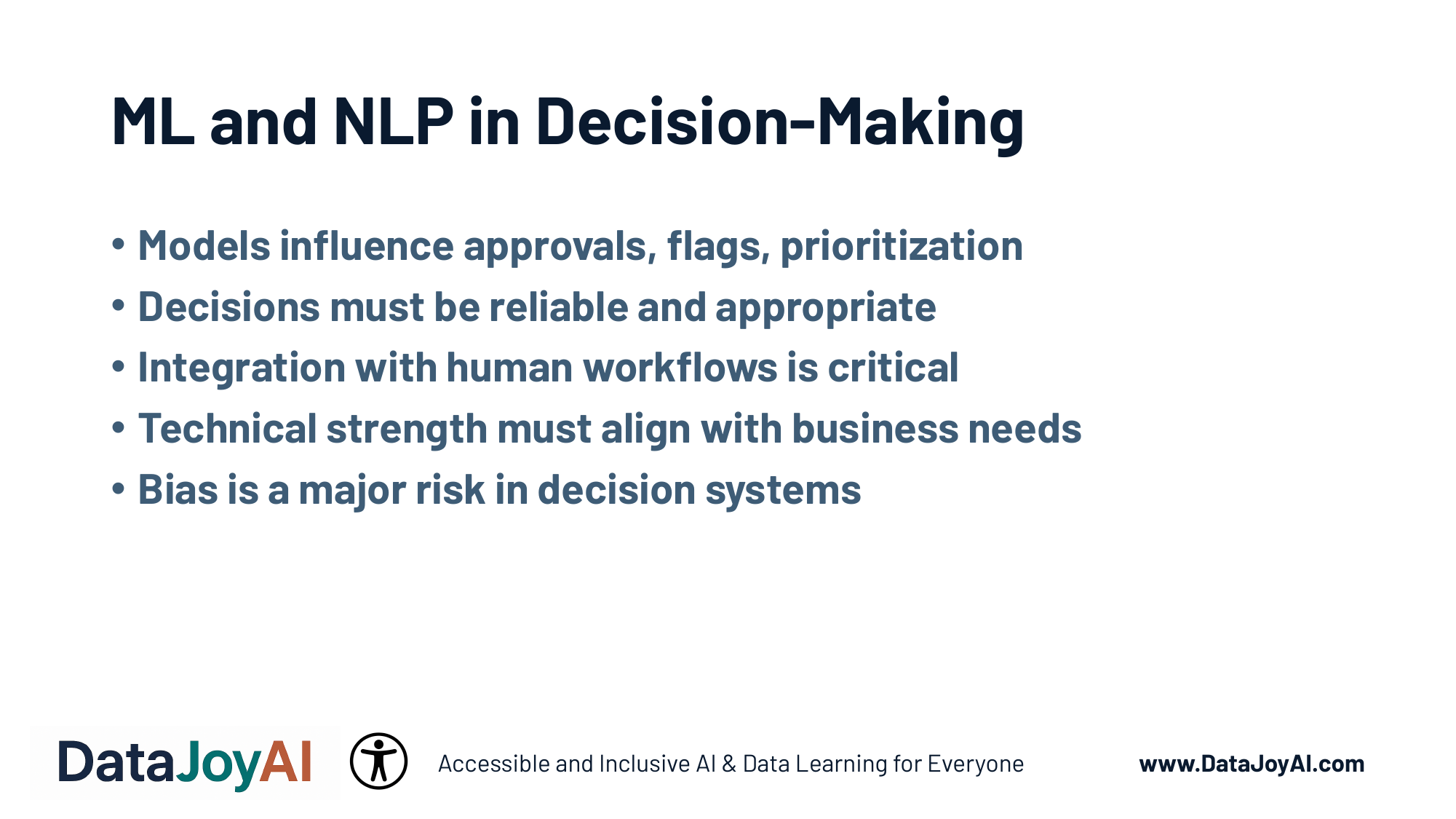

# ML and NLP in Decision-Making
Models influence approvals, flags, prioritization
Decisions must be reliable and appropriate
Integration with human workflows is critical
Technical strength must align with business needs
Bias is a major risk in decision systems